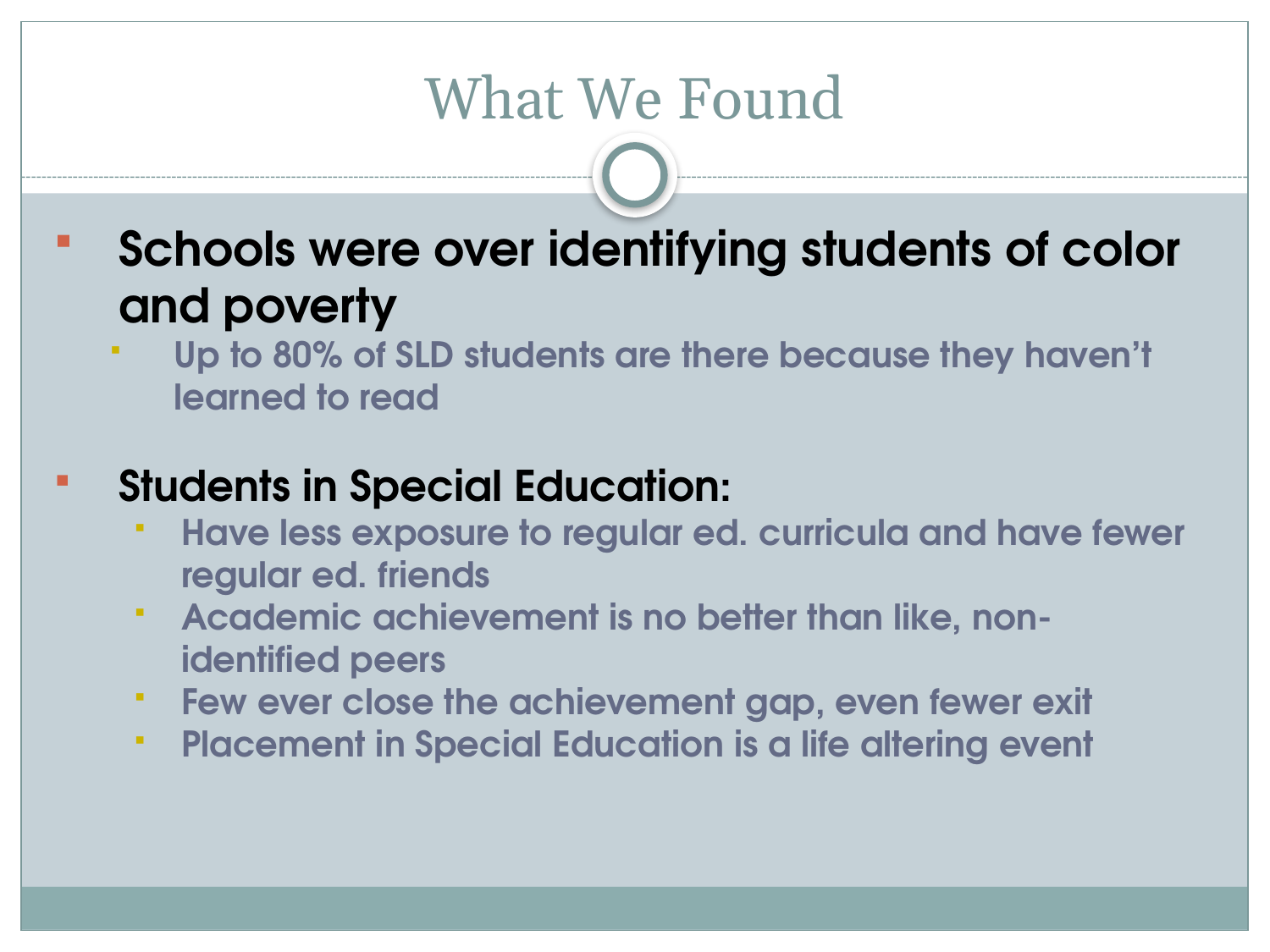

# What We Found
Schools were over identifying students of color and poverty
Up to 80% of SLD students are there because they haven’t learned to read

Students in Special Education:
Have less exposure to regular ed. curricula and have fewer regular ed. friends
Academic achievement is no better than like, non-identified peers
Few ever close the achievement gap, even fewer exit
Placement in Special Education is a life altering event